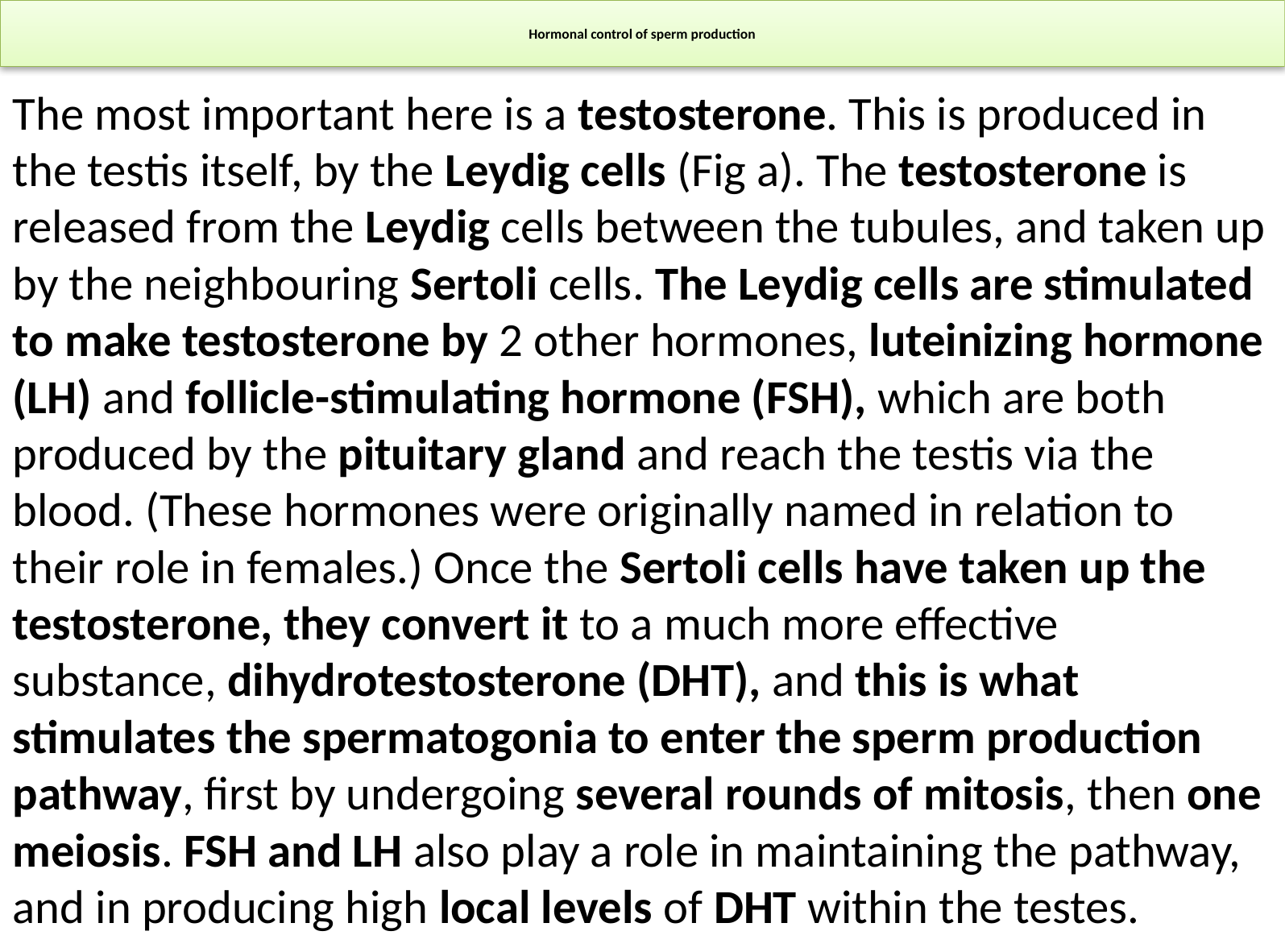

# Hormonal control of sperm production
The most important here is a testosterone. This is produced in the testis itself, by the Leydig cells (Fig a). The testosterone is released from the Leydig cells between the tubules, and taken up by the neighbouring Sertoli cells. The Leydig cells are stimulated to make testosterone by 2 other hormones, luteinizing hormone (LH) and follicle-stimulating hormone (FSH), which are both produced by the pituitary gland and reach the testis via the blood. (These hormones were originally named in relation to their role in females.) Once the Sertoli cells have taken up the testosterone, they convert it to a much more effective substance, dihydrotestosterone (DHT), and this is what stimulates the spermatogonia to enter the sperm production pathway, first by undergoing several rounds of mitosis, then one meiosis. FSH and LH also play a role in maintaining the pathway, and in producing high local levels of DHT within the testes.